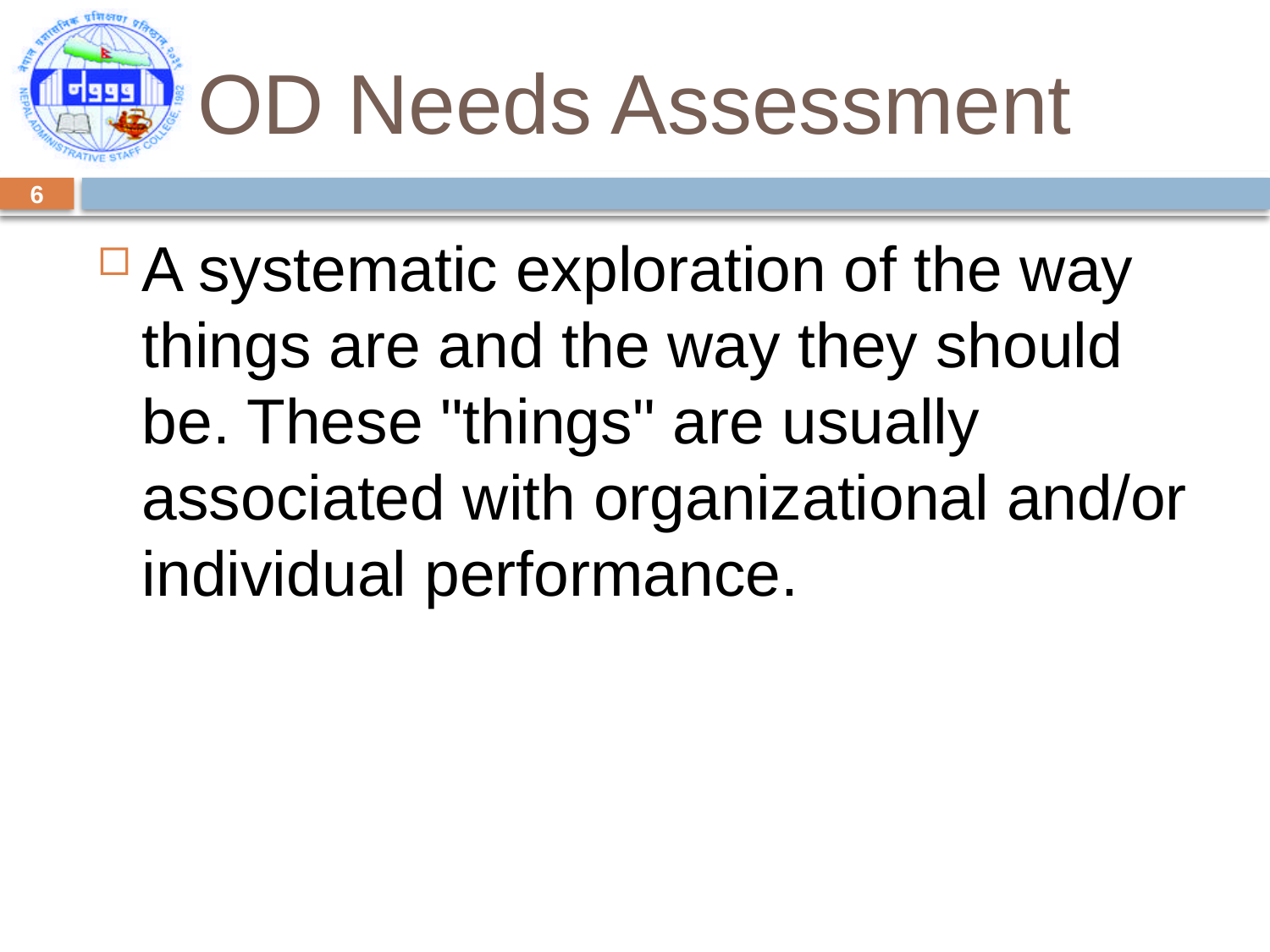

# OD Needs Assessment
6
A systematic exploration of the way things are and the way they should be. These "things" are usually associated with organizational and/or individual performance.